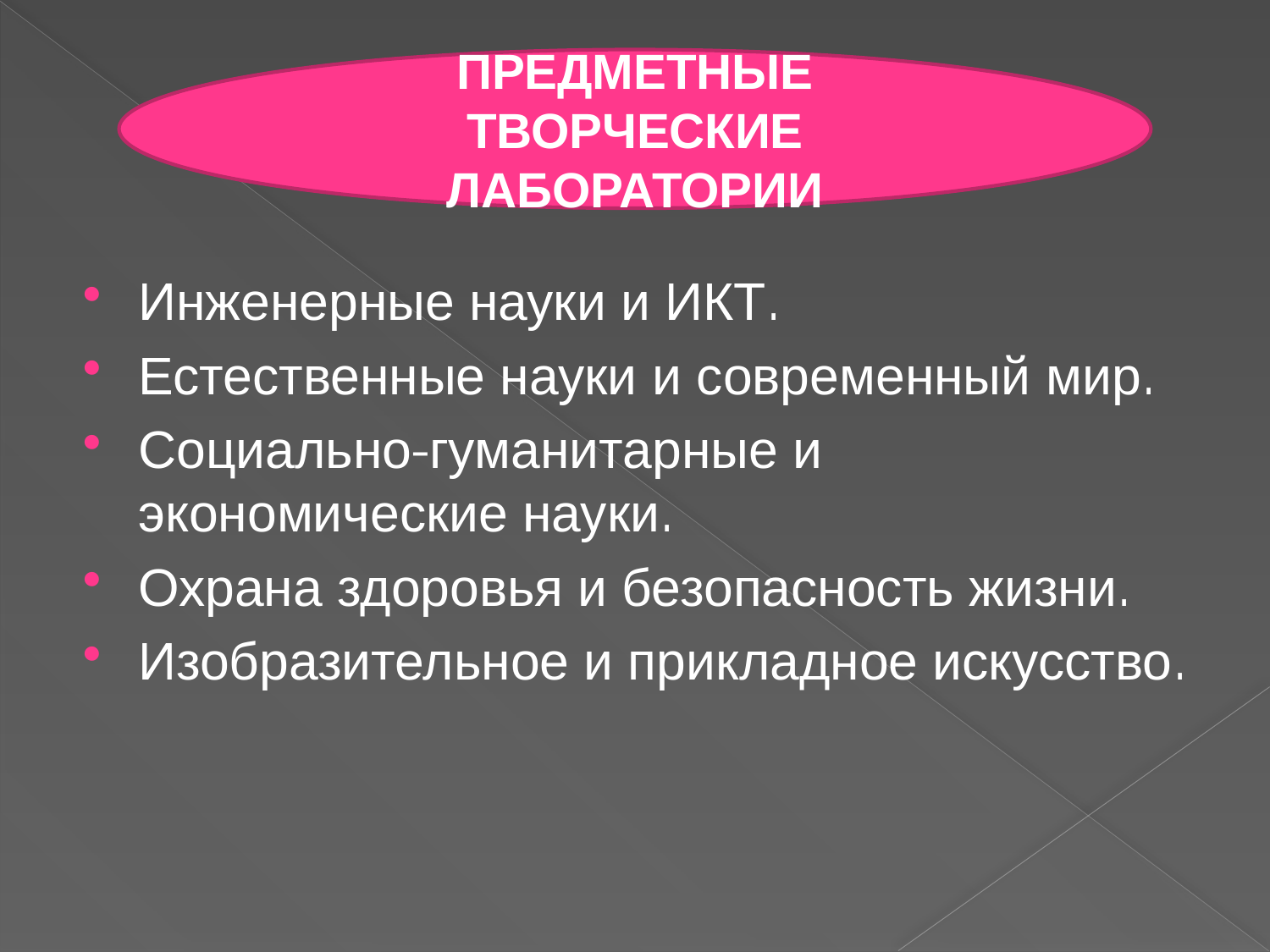

#
ПРЕДМЕТНЫЕ ТВОРЧЕСКИЕ ЛАБОРАТОРИИ
Инженерные науки и ИКТ.
Естественные науки и современный мир.
Социально-гуманитарные и экономические науки.
Охрана здоровья и безопасность жизни.
Изобразительное и прикладное искусство.